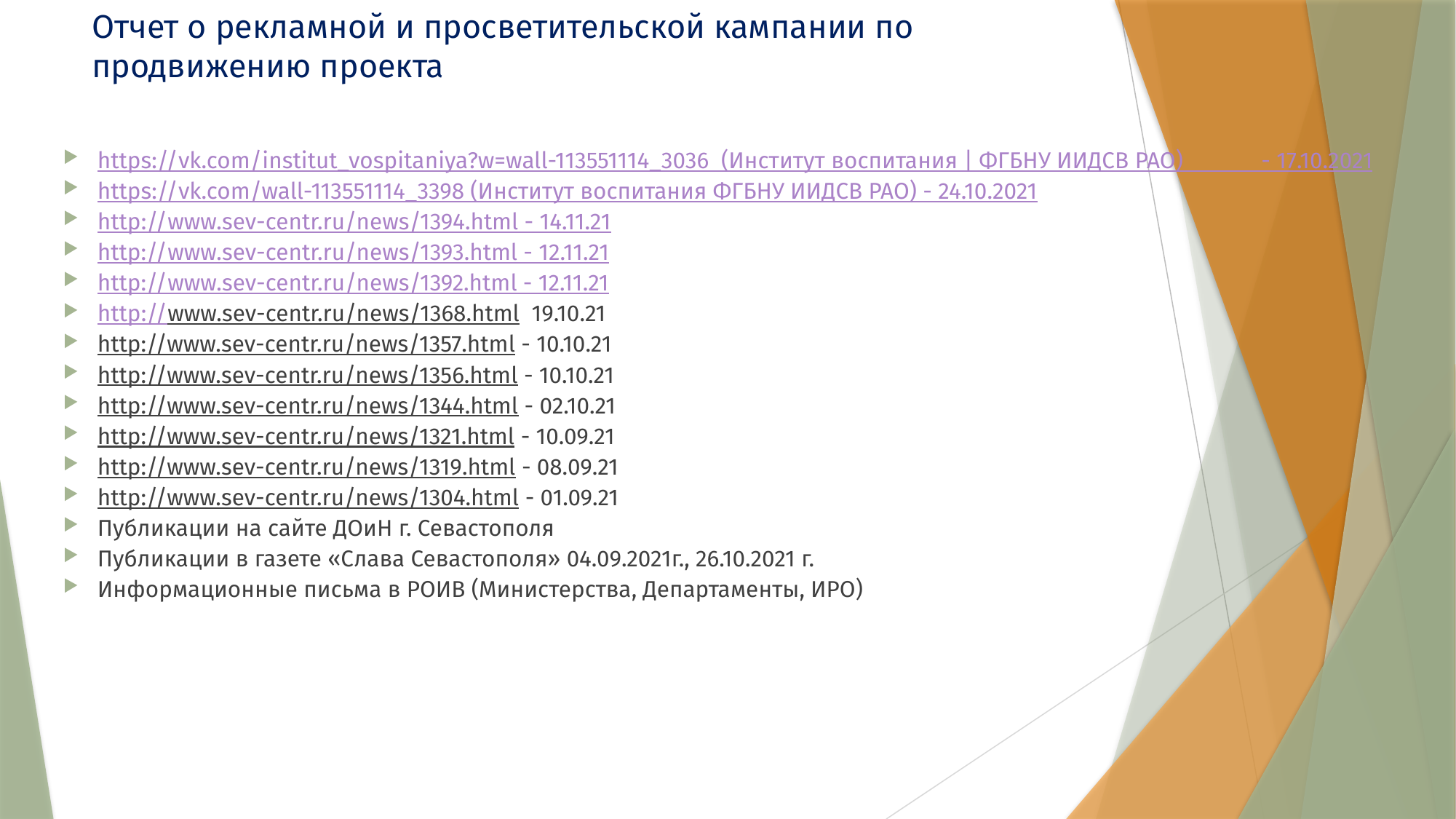

# Отчет о рекламной и просветительской кампании по продвижению проекта

https://vk.com/institut_vospitaniya?w=wall-113551114_3036  (Институт воспитания | ФГБНУ ИИДСВ РАО)             - 17.10.2021
https://vk.com/wall-113551114_3398 (Институт воспитания ФГБНУ ИИДСВ РАО) - 24.10.2021
http://www.sev-centr.ru/news/1394.html - 14.11.21
http://www.sev-centr.ru/news/1393.html - 12.11.21
http://www.sev-centr.ru/news/1392.html - 12.11.21
http://www.sev-centr.ru/news/1368.html  19.10.21
http://www.sev-centr.ru/news/1357.html - 10.10.21
http://www.sev-centr.ru/news/1356.html - 10.10.21
http://www.sev-centr.ru/news/1344.html - 02.10.21
http://www.sev-centr.ru/news/1321.html - 10.09.21
http://www.sev-centr.ru/news/1319.html - 08.09.21
http://www.sev-centr.ru/news/1304.html - 01.09.21
Публикации на сайте ДОиН г. Севастополя
Публикации в газете «Слава Севастополя» 04.09.2021г., 26.10.2021 г.
Информационные письма в РОИВ (Министерства, Департаменты, ИРО)